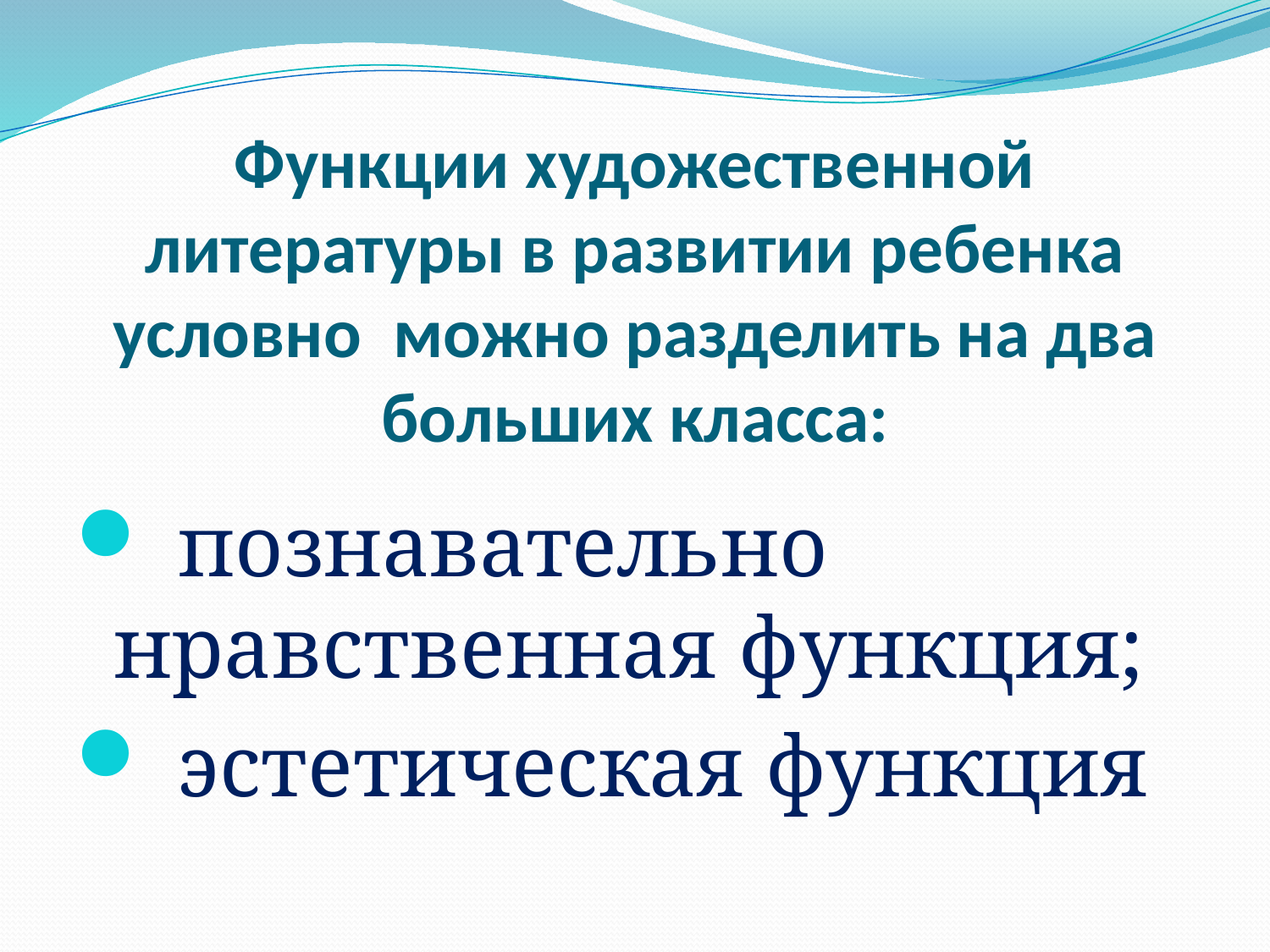

# Функции художественной литературы в развитии ребенка условно  можно разделить на два больших класса:
 познавательно      нравственная функция;
 эстетическая функция